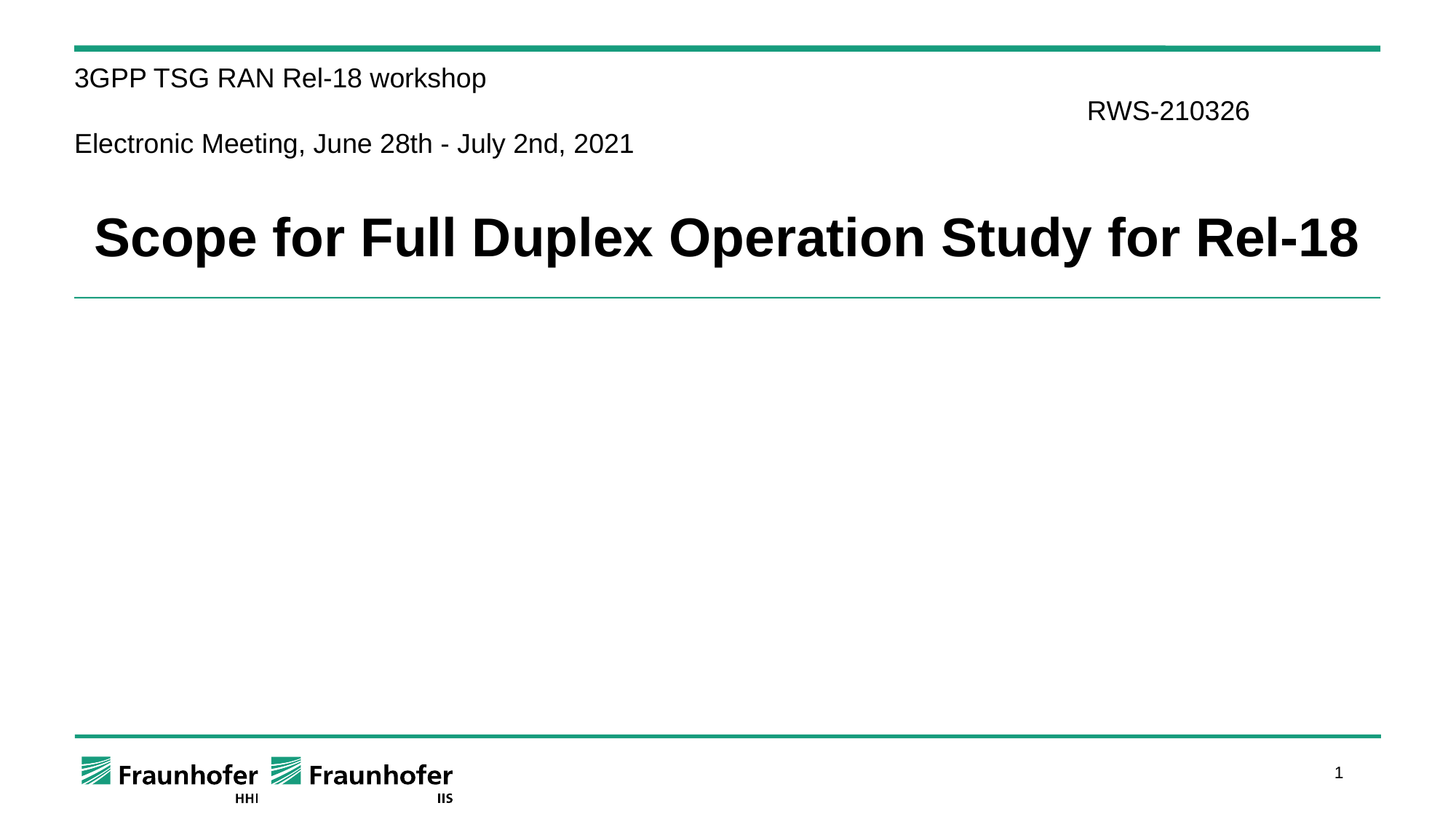

3GPP TSG RAN Rel-18 workshop																	    RWS-210326
Electronic Meeting, June 28th - July 2nd, 2021
# Scope for Full Duplex Operation Study for Rel-18